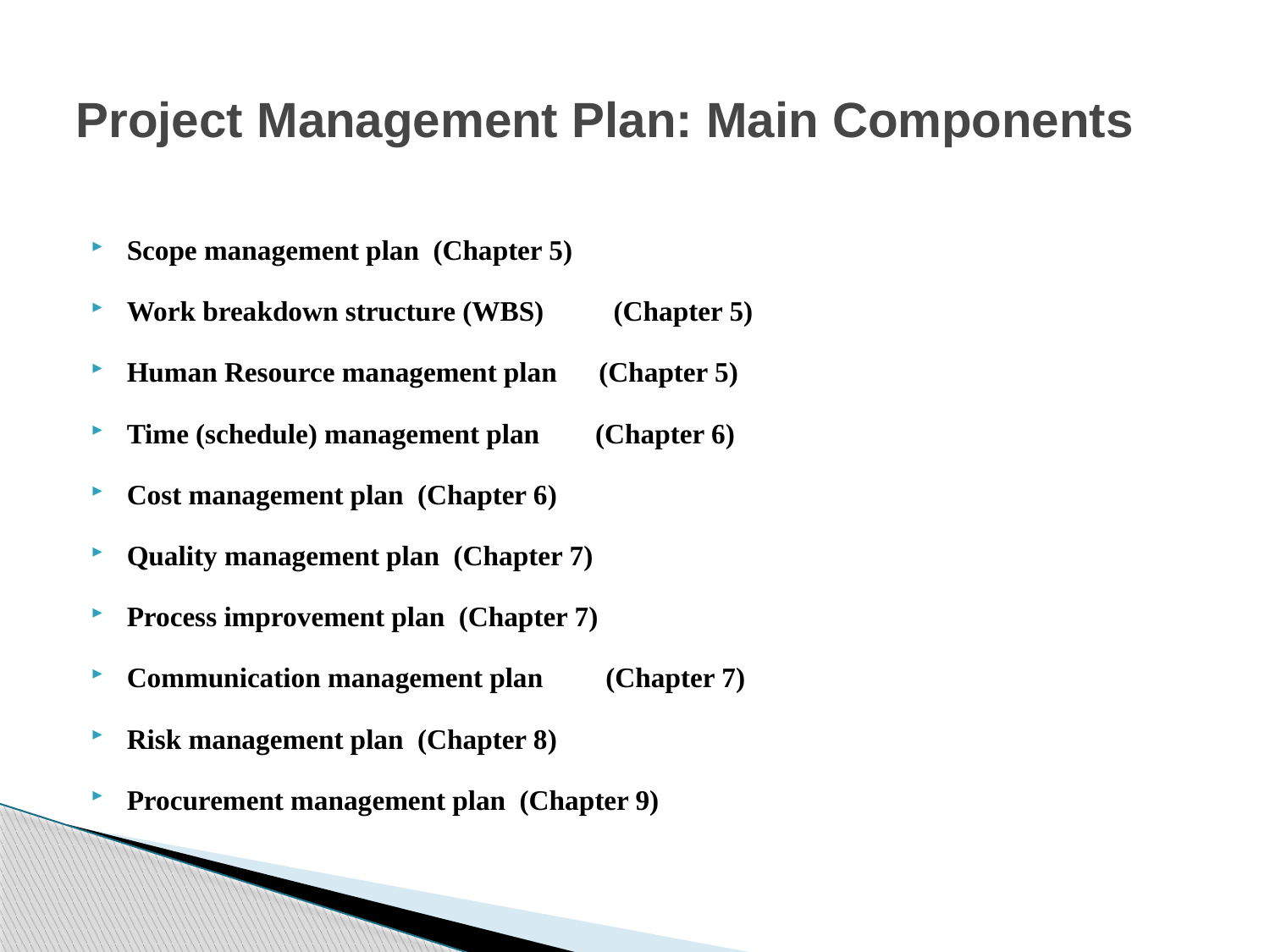

# Project Management Plan: Main Components
Scope management plan  (Chapter 5)
Work breakdown structure (WBS)          (Chapter 5)
Human Resource management plan      (Chapter 5)
Time (schedule) management plan        (Chapter 6)
Cost management plan  (Chapter 6)
Quality management plan  (Chapter 7)
Process improvement plan  (Chapter 7)
Communication management plan         (Chapter 7)
Risk management plan  (Chapter 8)
Procurement management plan  (Chapter 9)